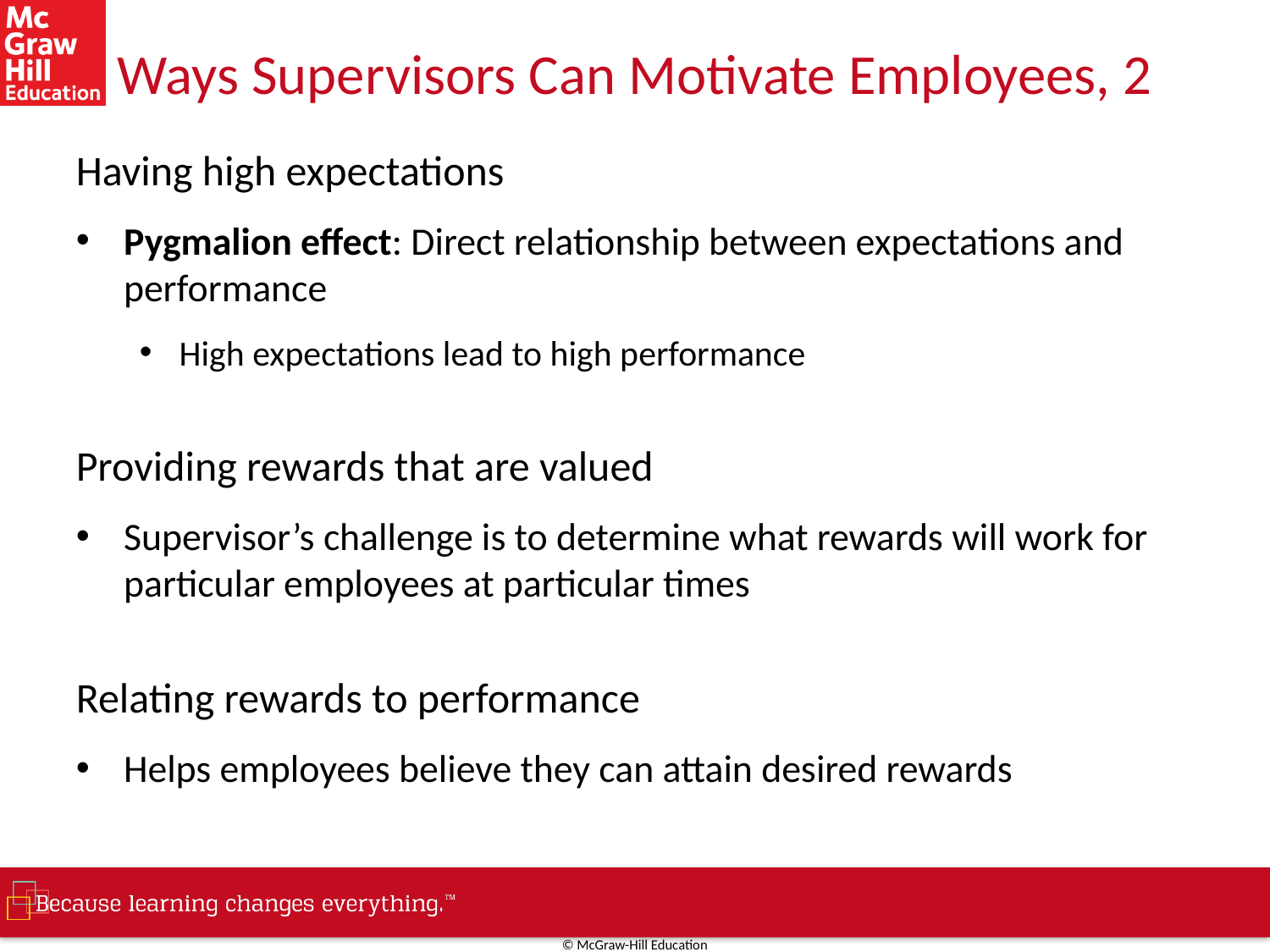

# Ways Supervisors Can Motivate Employees, 2
Having high expectations
Pygmalion effect: Direct relationship between expectations and performance
High expectations lead to high performance

Providing rewards that are valued
Supervisor’s challenge is to determine what rewards will work for particular employees at particular times

Relating rewards to performance
Helps employees believe they can attain desired rewards